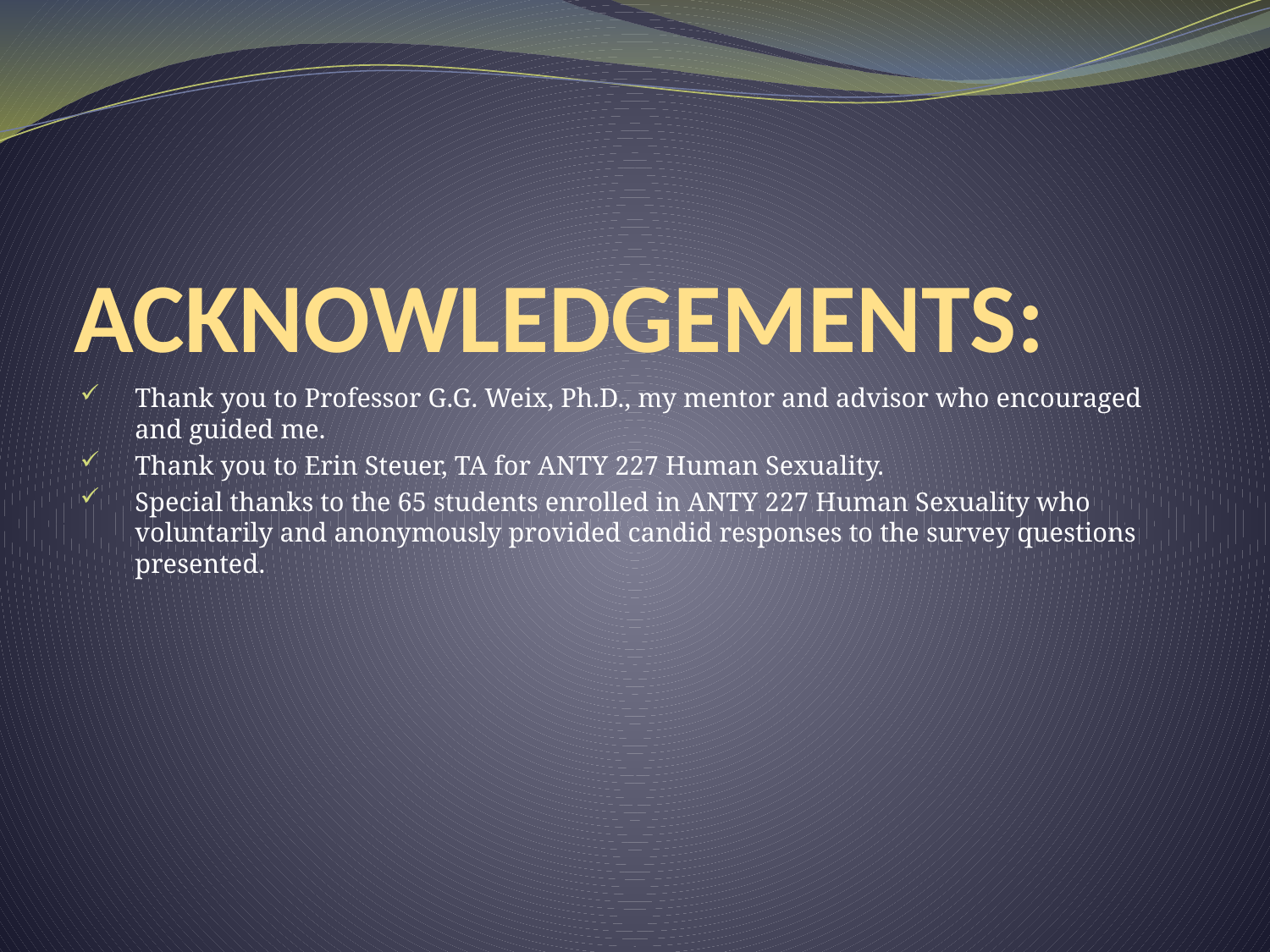

# ACKNOWLEDGEMENTS:
Thank you to Professor G.G. Weix, Ph.D., my mentor and advisor who encouraged and guided me.
Thank you to Erin Steuer, TA for ANTY 227 Human Sexuality.
Special thanks to the 65 students enrolled in ANTY 227 Human Sexuality who voluntarily and anonymously provided candid responses to the survey questions presented.